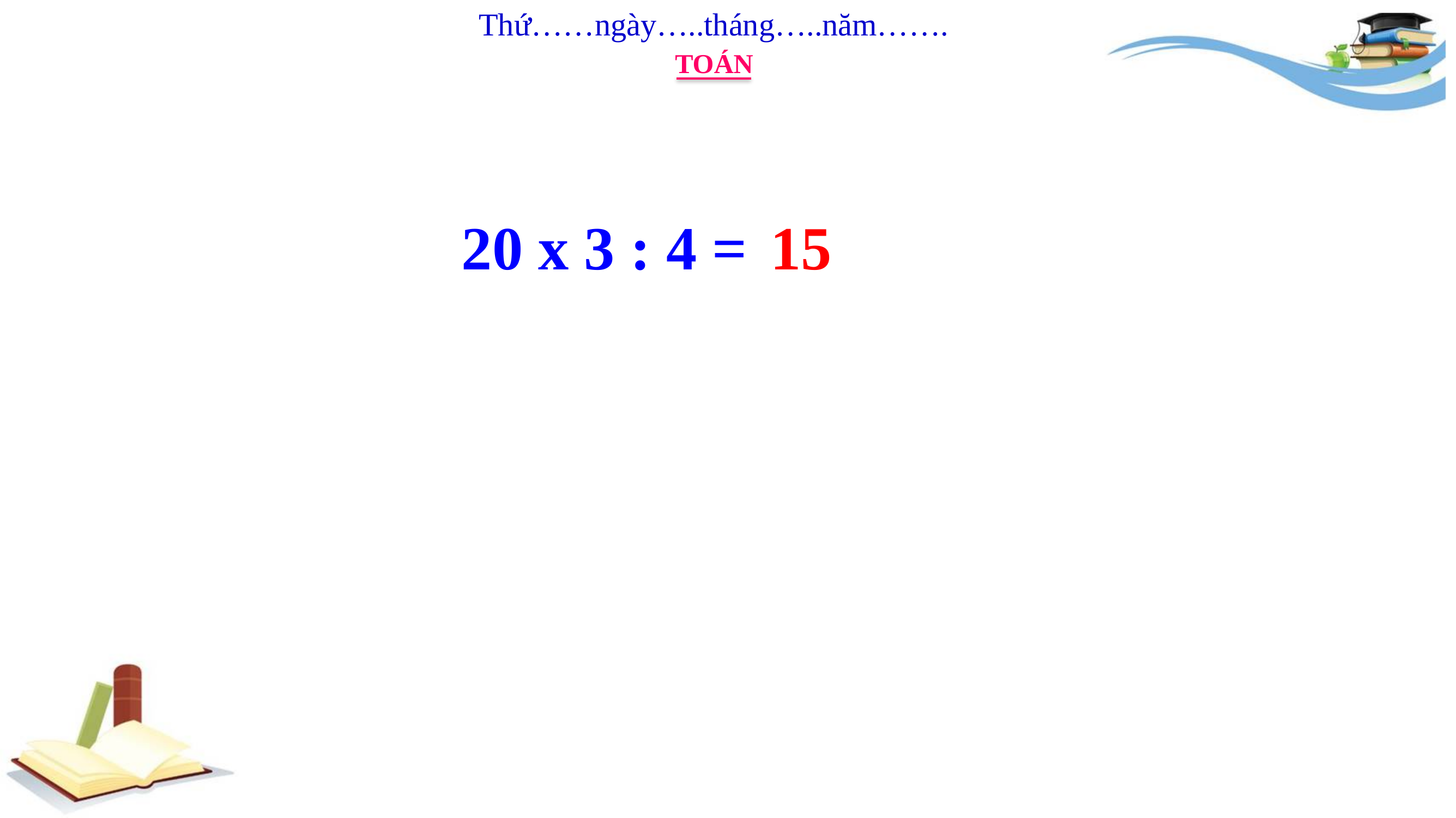

Thứ……ngày…..tháng…..năm…….
TOÁN
20 x 3 : 4 =
15